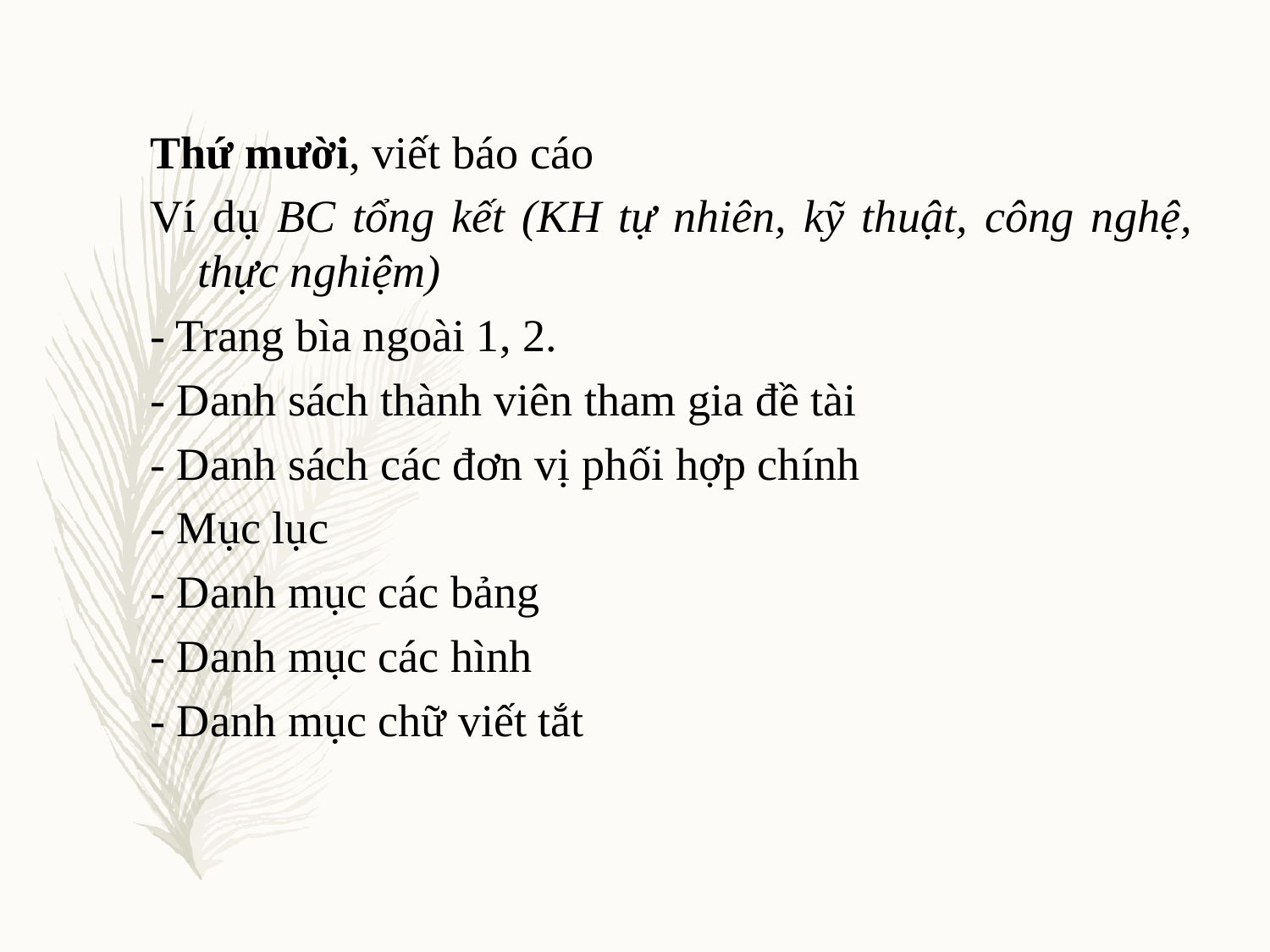

Thứ mười, viết báo cáo
Ví dụ BC tổng kết (KH tự nhiên, kỹ thuật, công nghệ, thực nghiệm)
- Trang bìa ngoài 1, 2.
- Danh sách thành viên tham gia đề tài
- Danh sách các đơn vị phối hợp chính
- Mục lục
- Danh mục các bảng
- Danh mục các hình
- Danh mục chữ viết tắt